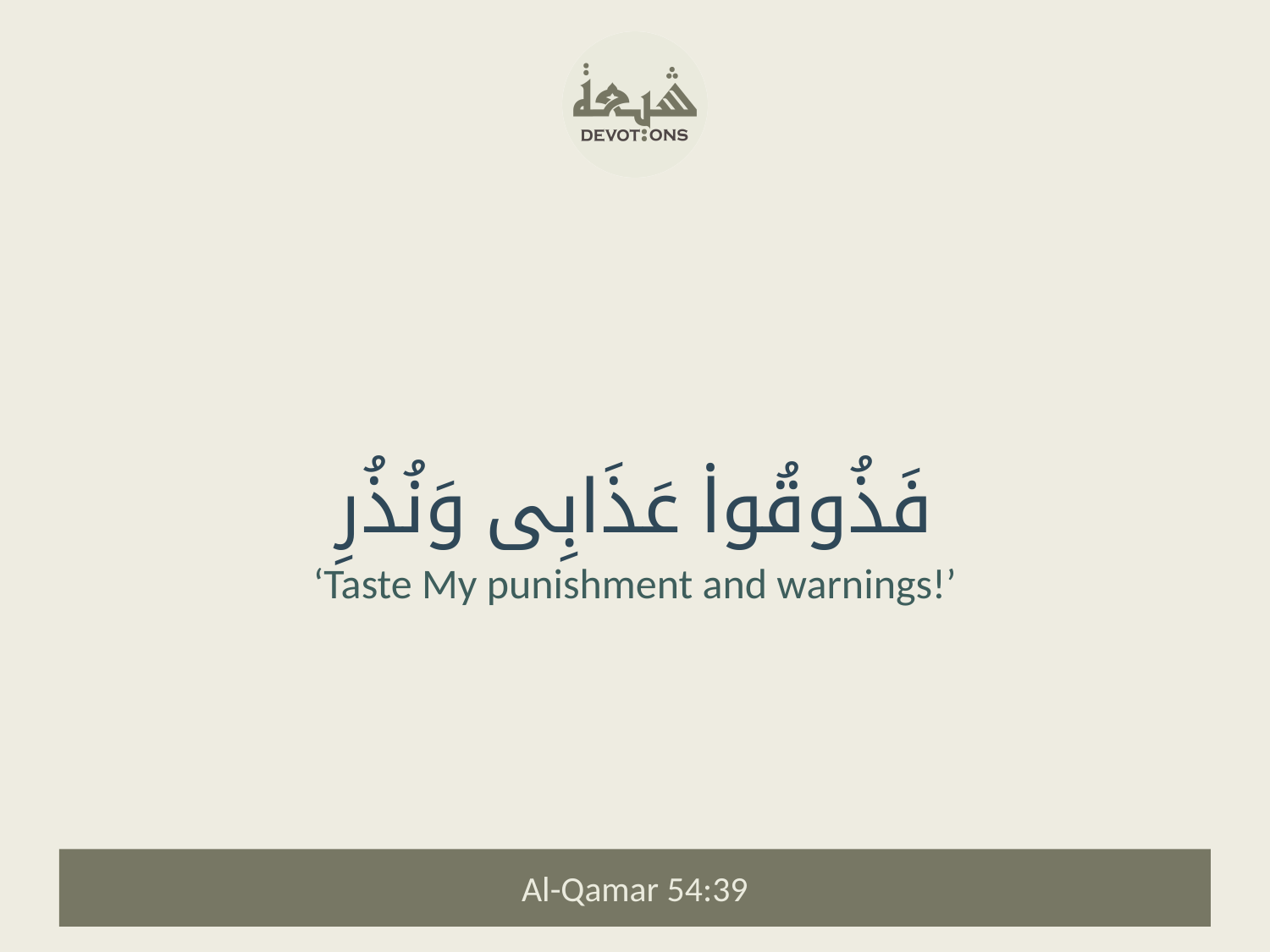

فَذُوقُوا۟ عَذَابِى وَنُذُرِ
‘Taste My punishment and warnings!’
Al-Qamar 54:39